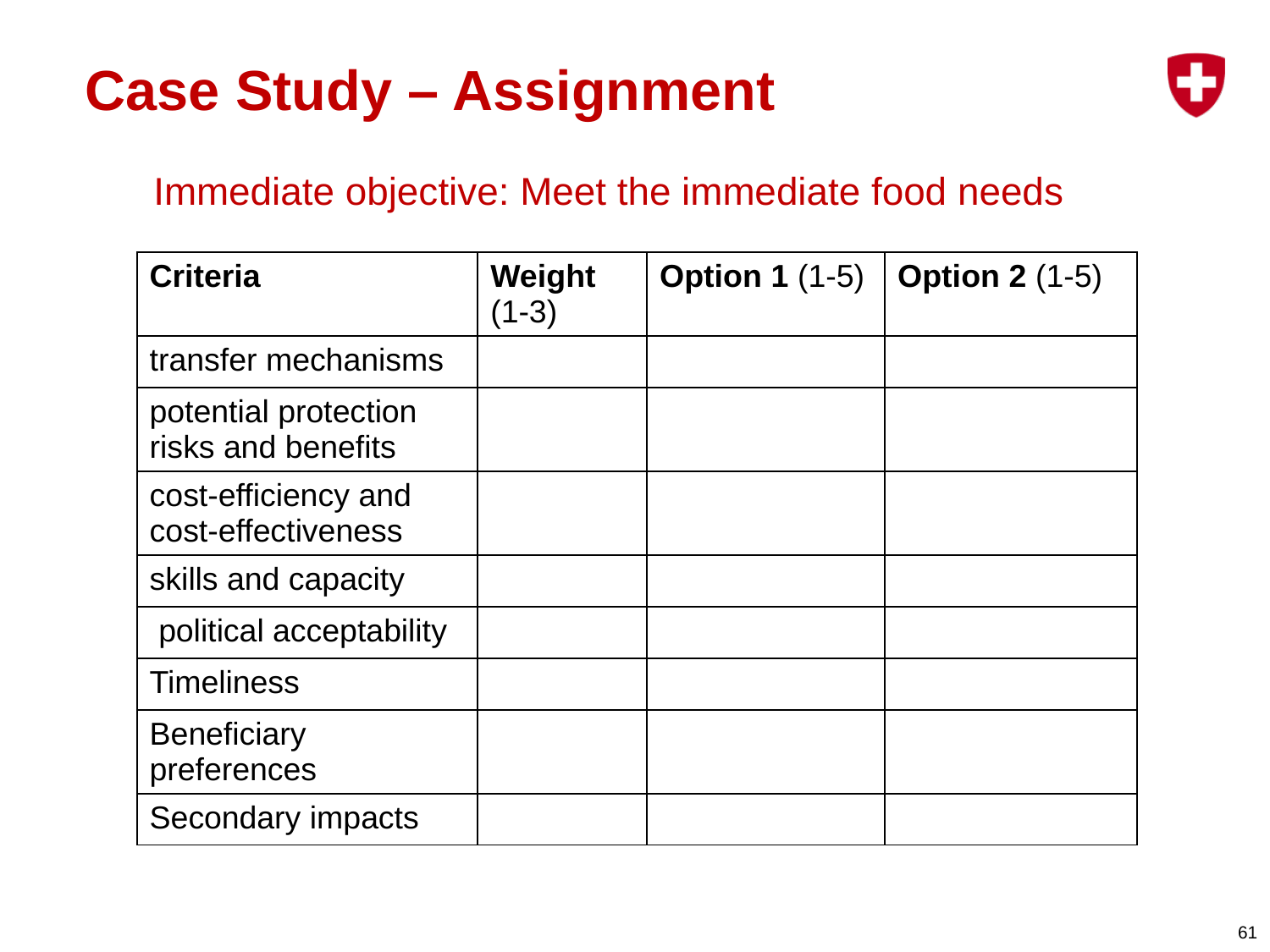

# Case Study – Assignment
Immediate objective: Meet the immediate food needs
| Criteria | Weight (1-3) | Option 1 (1-5) | Option 2 (1-5) |
| --- | --- | --- | --- |
| transfer mechanisms |  |  |  |
| potential protection risks and benefits |  |  |  |
| cost-efficiency and cost-effectiveness |  |  |  |
| skills and capacity |  |  |  |
| political acceptability |  |  |  |
| Timeliness |  |  |  |
| Beneficiary preferences |  |  |  |
| Secondary impacts |  |  |  |
61